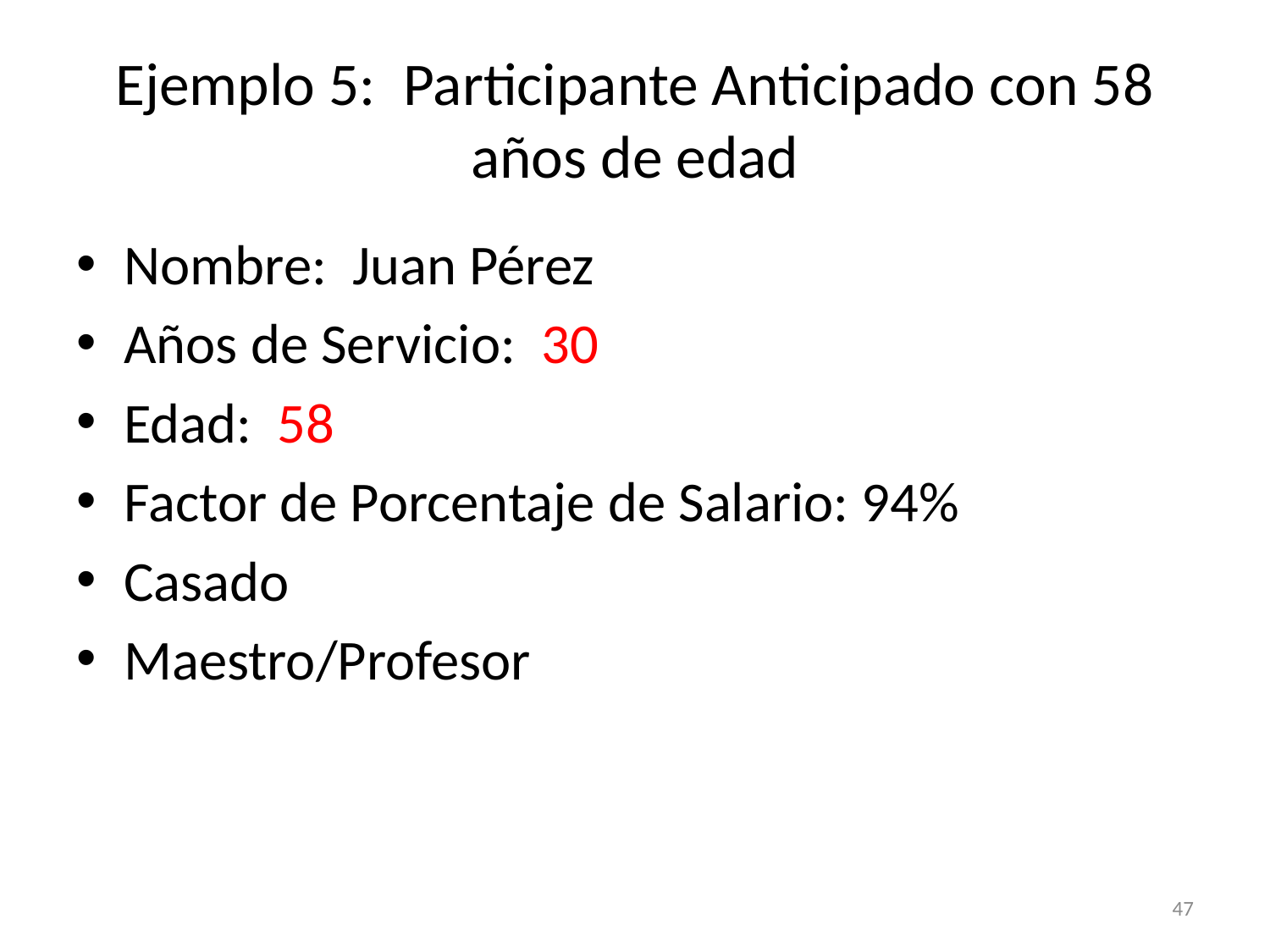

# Ejemplo 5:  Participante Anticipado con 58 años de edad
Nombre:  Juan Pérez
Años de Servicio:  30
Edad:  58
Factor de Porcentaje de Salario: 94%
Casado
Maestro/Profesor

47